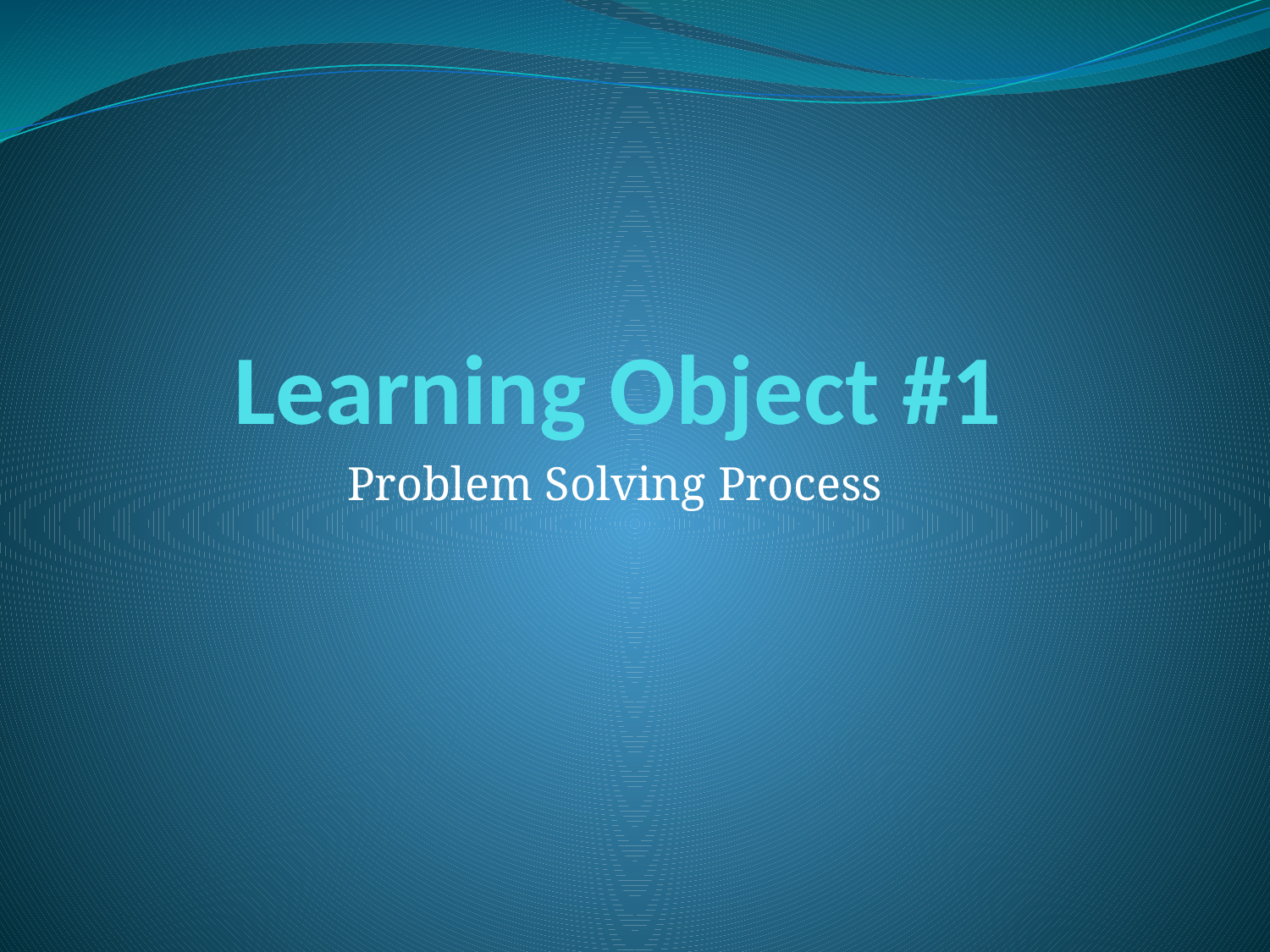

# Learning Object #1
Problem Solving Process